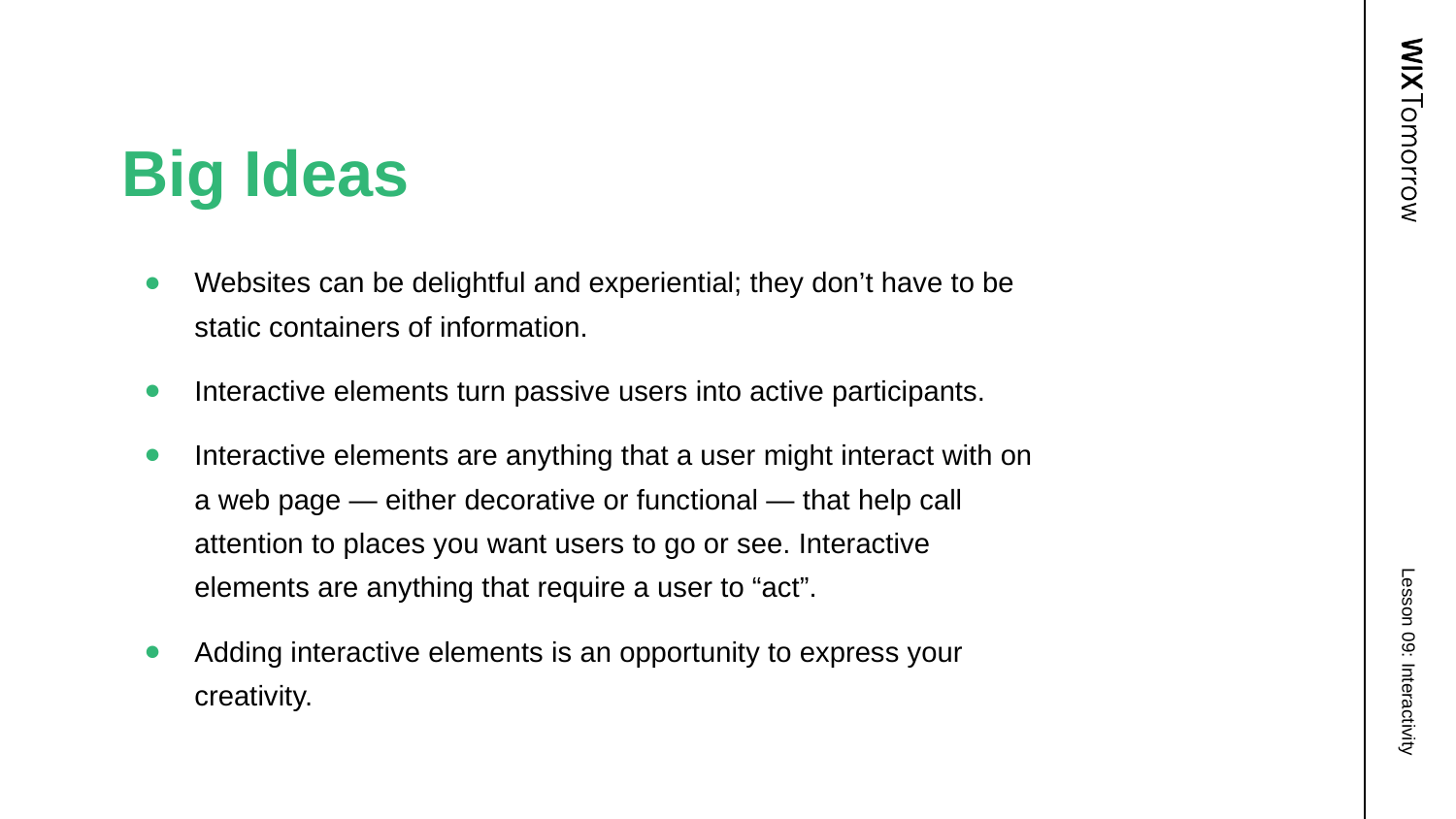

# Big Ideas
Websites can be delightful and experiential; they don’t have to be static containers of information.
Interactive elements turn passive users into active participants.
Interactive elements are anything that a user might interact with on a web page — either decorative or functional — that help call attention to places you want users to go or see. Interactive elements are anything that require a user to “act”.
Adding interactive elements is an opportunity to express your creativity.